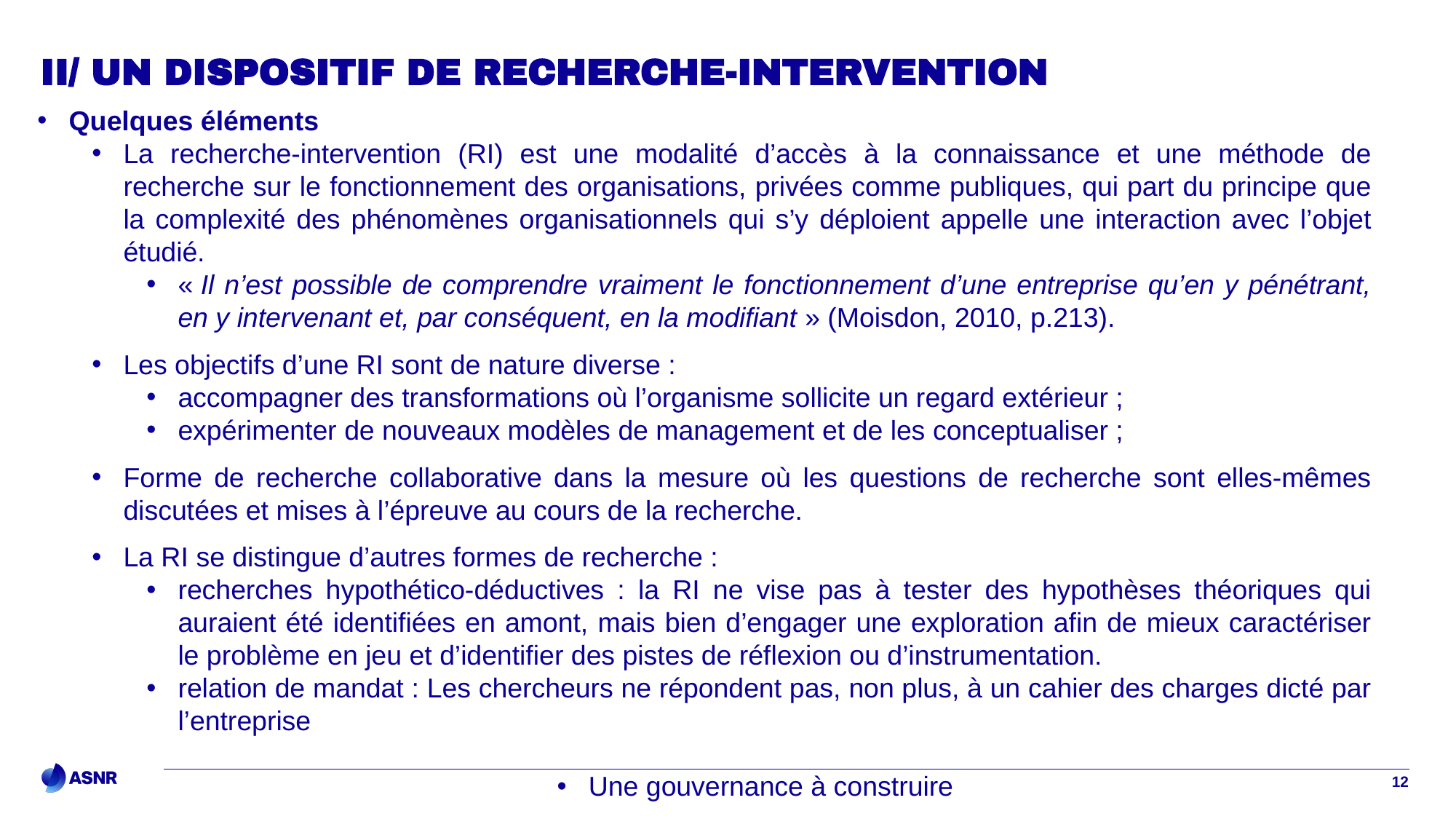

# II/ Un dispositif de recherche-intervention
Quelques éléments
La recherche-intervention (RI) est une modalité d’accès à la connaissance et une méthode de recherche sur le fonctionnement des organisations, privées comme publiques, qui part du principe que la complexité des phénomènes organisationnels qui s’y déploient appelle une interaction avec l’objet étudié.
« Il n’est possible de comprendre vraiment le fonctionnement d’une entreprise qu’en y pénétrant, en y intervenant et, par conséquent, en la modifiant » (Moisdon, 2010, p.213).

Les objectifs d’une RI sont de nature diverse :
accompagner des transformations où l’organisme sollicite un regard extérieur ;
expérimenter de nouveaux modèles de management et de les conceptualiser ;

Forme de recherche collaborative dans la mesure où les questions de recherche sont elles-mêmes discutées et mises à l’épreuve au cours de la recherche.

La RI se distingue d’autres formes de recherche :
recherches hypothético-déductives : la RI ne vise pas à tester des hypothèses théoriques qui auraient été identifiées en amont, mais bien d’engager une exploration afin de mieux caractériser le problème en jeu et d’identifier des pistes de réflexion ou d’instrumentation.
relation de mandat : Les chercheurs ne répondent pas, non plus, à un cahier des charges dicté par l’entreprise

Une gouvernance à construire
12